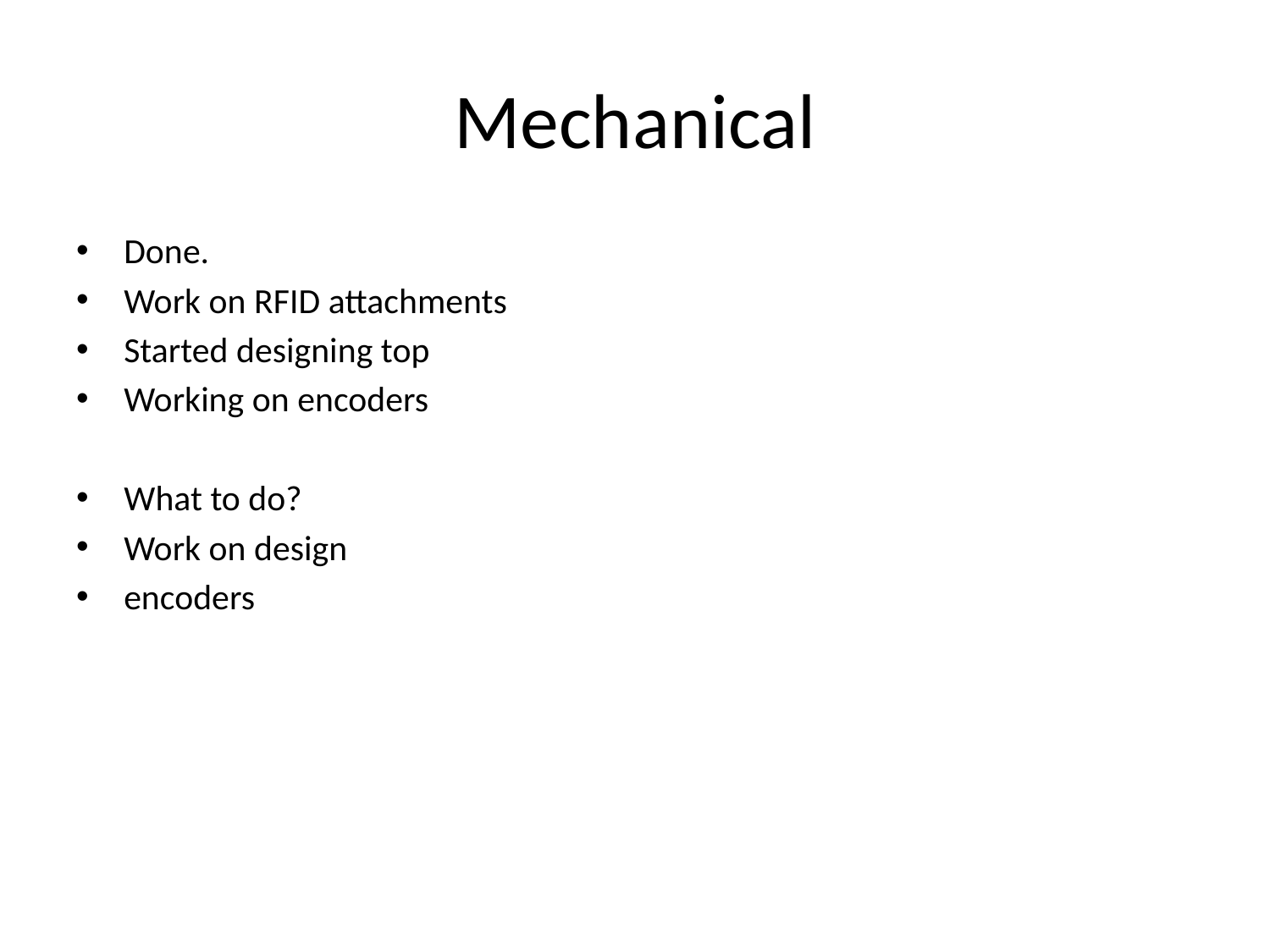

# Mechanical
Done.
Work on RFID attachments
Started designing top
Working on encoders

What to do?
Work on design
encoders